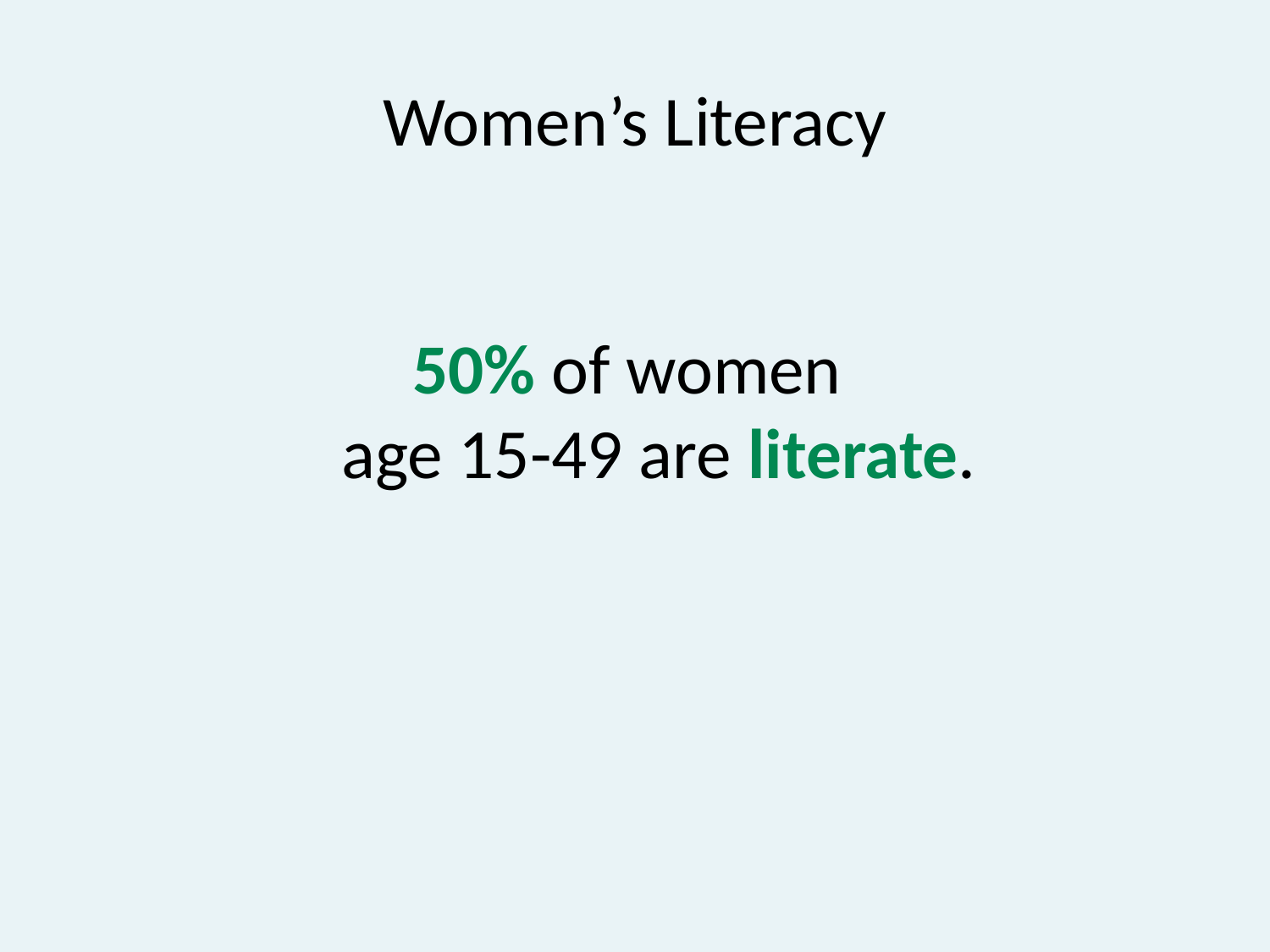

# Women’s Literacy
50% of women
age 15-49 are literate.